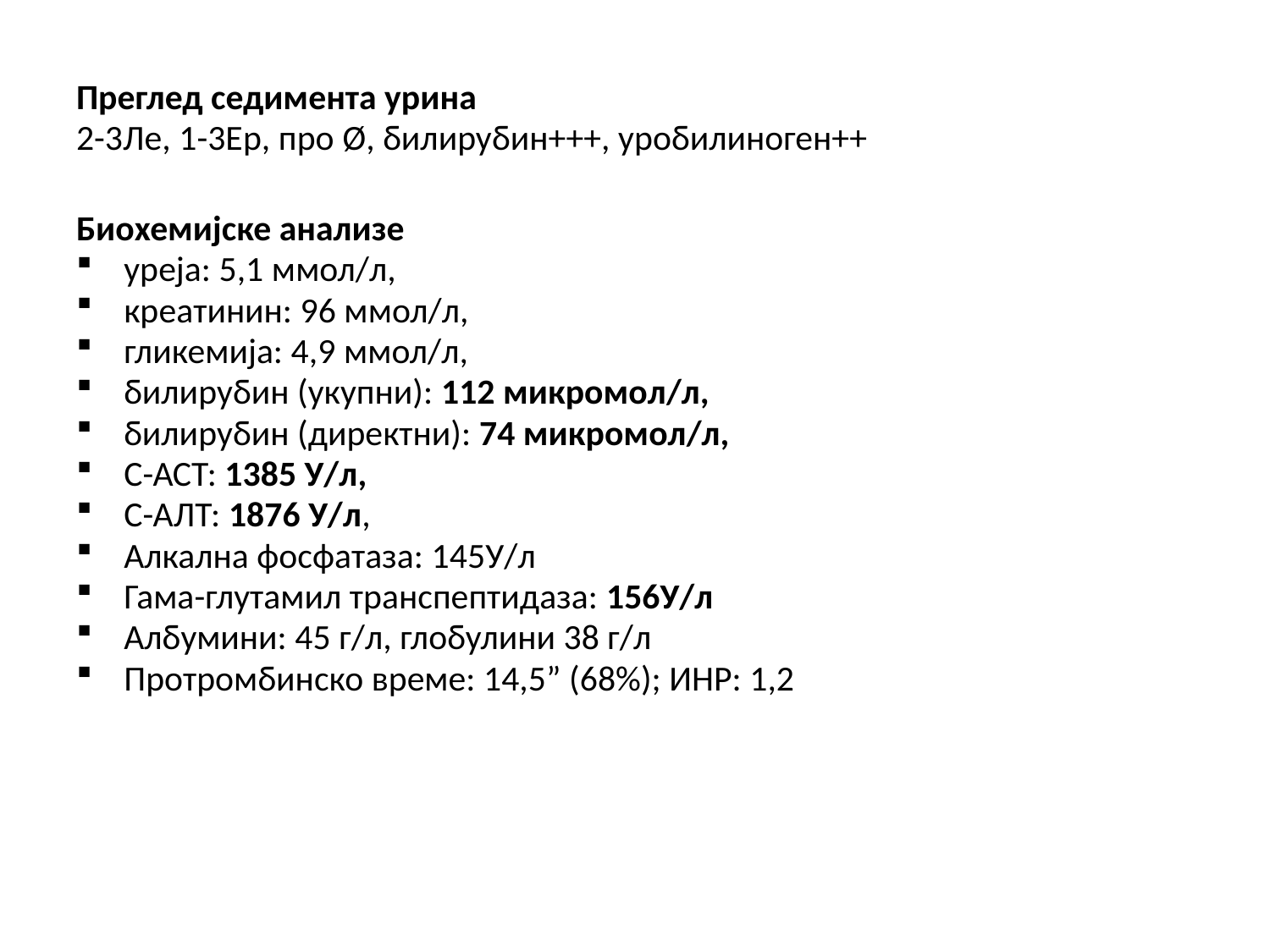

Преглед седимента урина
2-3Ле, 1-3Ер, про Ø, билирубин+++, уробилиноген++

Биохемијске анализе
уреја: 5,1 ммол/л,
креатинин: 96 ммол/л,
гликемија: 4,9 ммол/л,
билирубин (укупни): 112 микромол/л,
билирубин (директни): 74 микромол/л,
С-АСТ: 1385 У/л,
С-АЛТ: 1876 У/л,
Алкална фосфатаза: 145У/л
Гама-глутамил транспептидаза: 156У/л
Албумини: 45 г/л, глобулини 38 г/л
Протромбинско време: 14,5” (68%); ИНР: 1,2